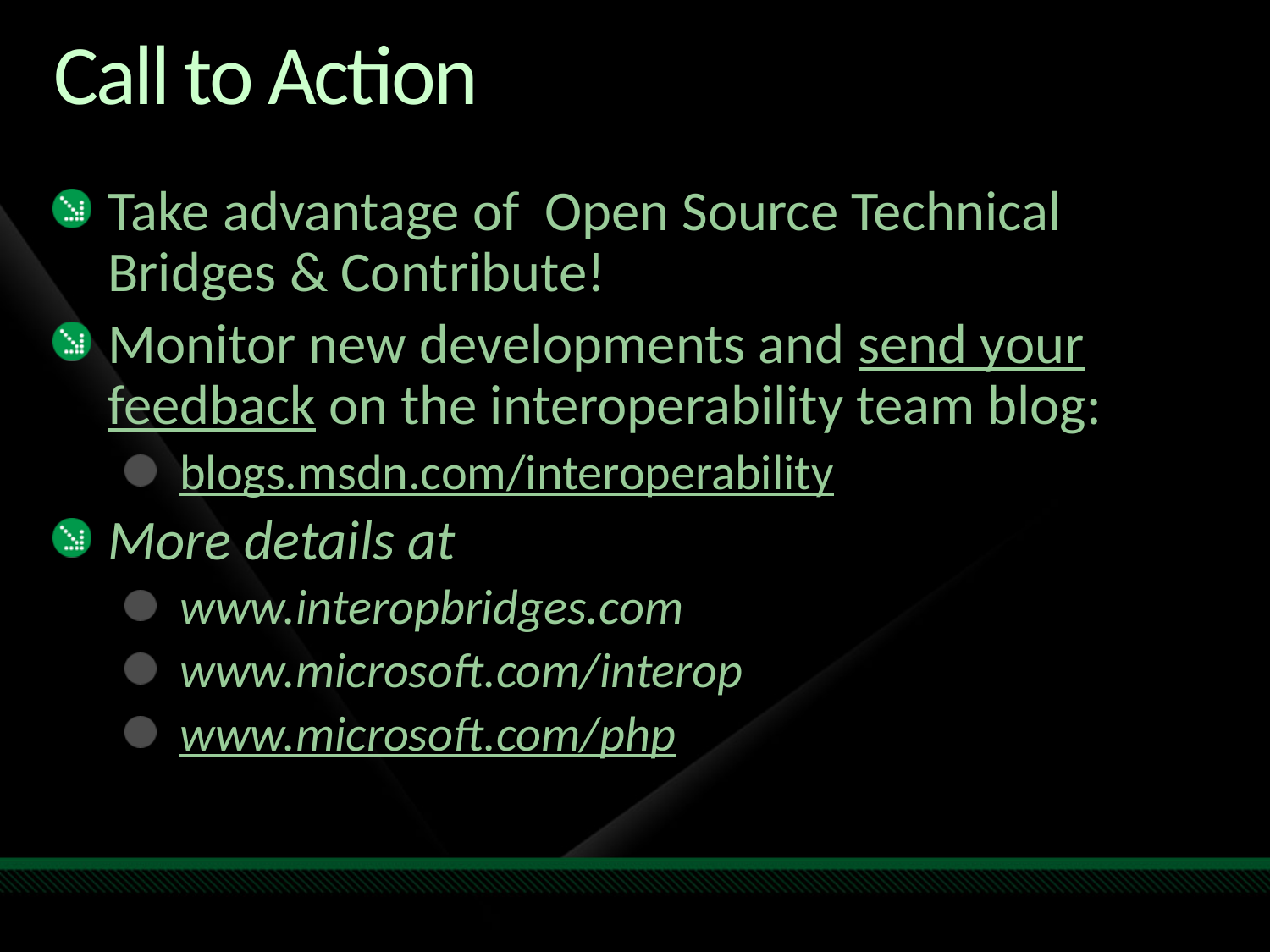

# Call to Action
Take advantage of  Open Source Technical Bridges & Contribute!
Monitor new developments and send your feedback on the interoperability team blog:
blogs.msdn.com/interoperability
More details at
www.interopbridges.com
www.microsoft.com/interop
www.microsoft.com/php